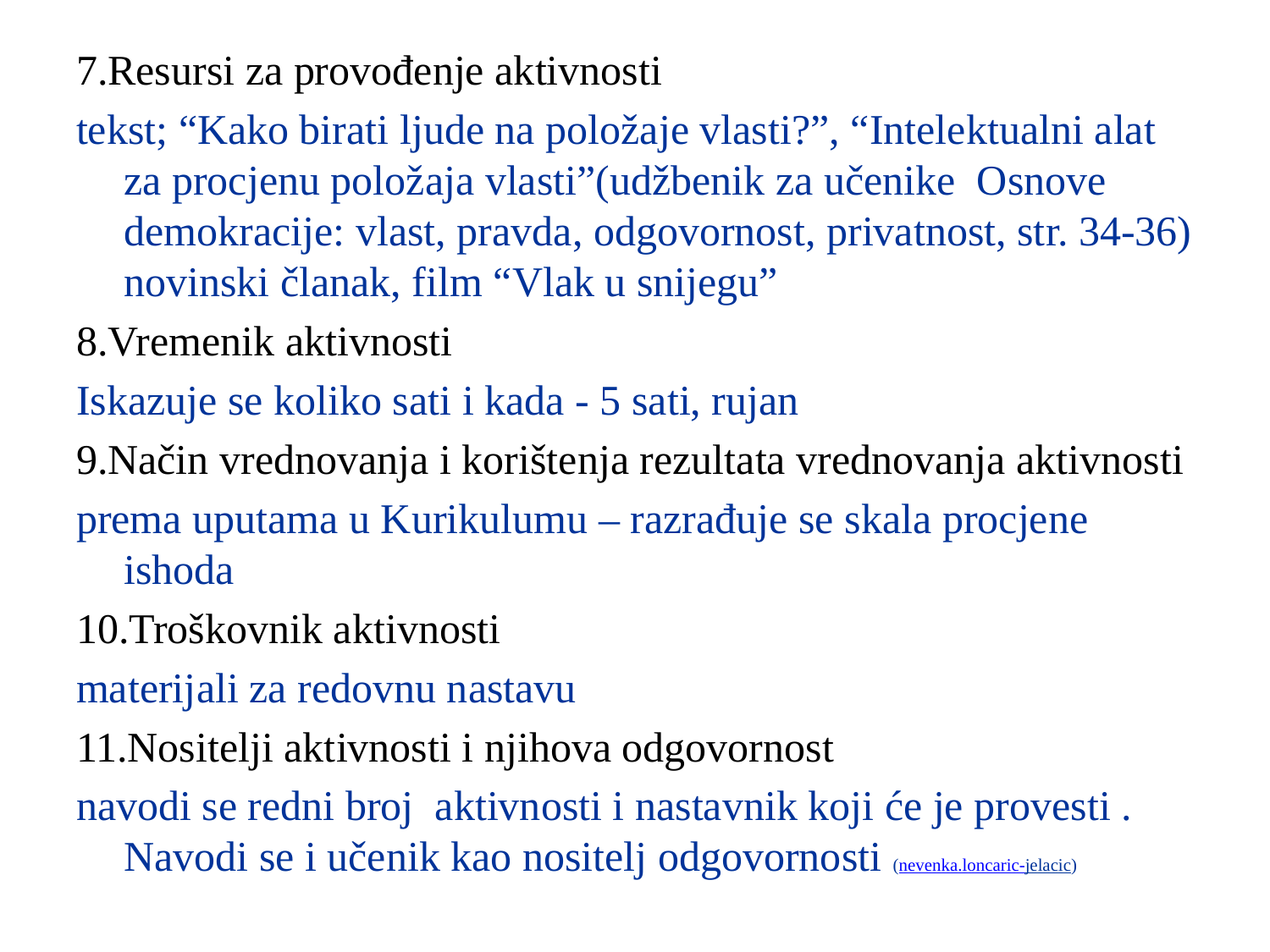

7.Resursi za provođenje aktivnosti
tekst; “Kako birati ljude na položaje vlasti?”, “Intelektualni alat za procjenu položaja vlasti”(udžbenik za učenike  Osnove demokracije: vlast, pravda, odgovornost, privatnost, str. 34-36) novinski članak, film “Vlak u snijegu”
8.Vremenik aktivnosti
Iskazuje se koliko sati i kada - 5 sati, rujan
9.Način vrednovanja i korištenja rezultata vrednovanja aktivnosti
prema uputama u Kurikulumu – razrađuje se skala procjene ishoda
10.Troškovnik aktivnosti
materijali za redovnu nastavu
11.Nositelji aktivnosti i njihova odgovornost
navodi se redni broj  aktivnosti i nastavnik koji će je provesti . Navodi se i učenik kao nositelj odgovornosti (nevenka.loncaric-jelacic)